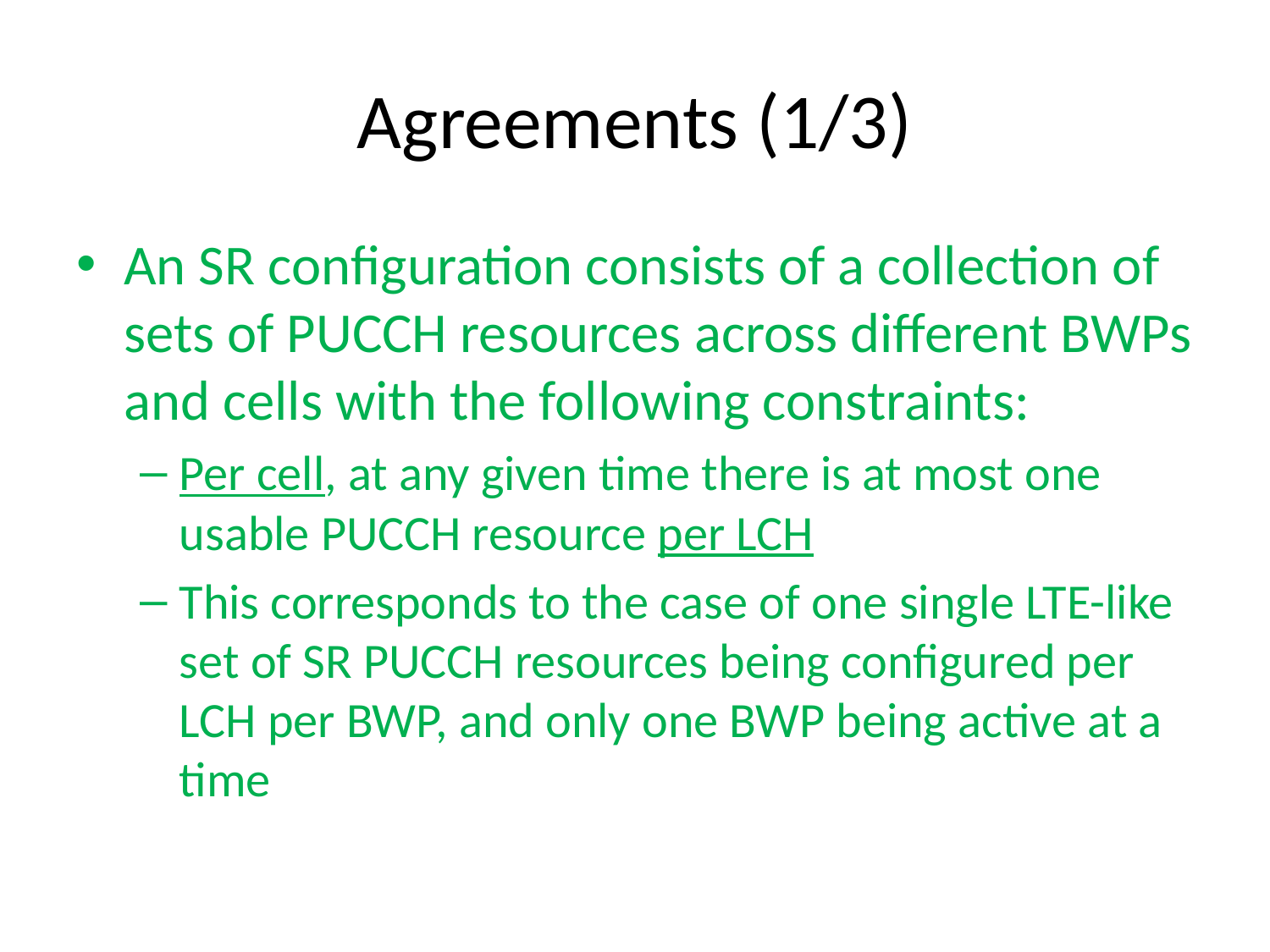

# Agreements (1/3)
An SR configuration consists of a collection of sets of PUCCH resources across different BWPs and cells with the following constraints:
Per cell, at any given time there is at most one usable PUCCH resource per LCH
This corresponds to the case of one single LTE-like set of SR PUCCH resources being configured per LCH per BWP, and only one BWP being active at a time